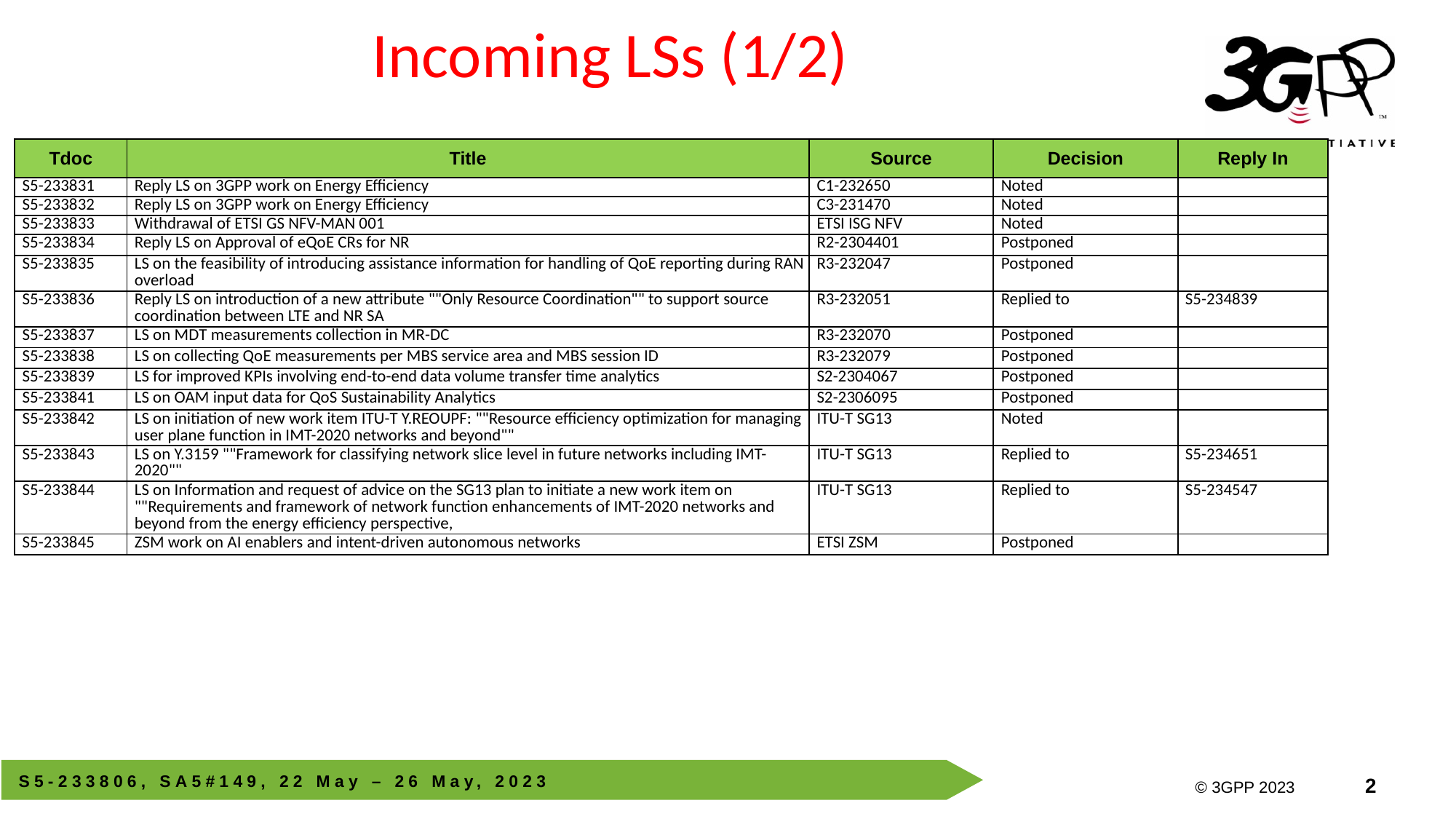

# Incoming LSs (1/2)
| Tdoc | Title | Source | Decision | Reply In |
| --- | --- | --- | --- | --- |
| S5-233831 | Reply LS on 3GPP work on Energy Efficiency | C1-232650 | Noted |  |
| S5-233832 | Reply LS on 3GPP work on Energy Efficiency | C3-231470 | Noted |  |
| S5-233833 | Withdrawal of ETSI GS NFV-MAN 001 | ETSI ISG NFV | Noted |  |
| S5-233834 | Reply LS on Approval of eQoE CRs for NR | R2-2304401 | Postponed |  |
| S5-233835 | LS on the feasibility of introducing assistance information for handling of QoE reporting during RAN overload | R3-232047 | Postponed |  |
| S5-233836 | Reply LS on introduction of a new attribute ""Only Resource Coordination"" to support source coordination between LTE and NR SA | R3-232051 | Replied to | S5-234839 |
| S5-233837 | LS on MDT measurements collection in MR-DC | R3-232070 | Postponed |  |
| S5-233838 | LS on collecting QoE measurements per MBS service area and MBS session ID | R3-232079 | Postponed |  |
| S5-233839 | LS for improved KPIs involving end-to-end data volume transfer time analytics | S2-2304067 | Postponed |  |
| S5-233841 | LS on OAM input data for QoS Sustainability Analytics | S2-2306095 | Postponed |  |
| S5-233842 | LS on initiation of new work item ITU-T Y.REOUPF: ""Resource efficiency optimization for managing user plane function in IMT-2020 networks and beyond"" | ITU-T SG13 | Noted |  |
| S5-233843 | LS on Y.3159 ""Framework for classifying network slice level in future networks including IMT-2020"" | ITU-T SG13 | Replied to | S5-234651 |
| S5-233844 | LS on Information and request of advice on the SG13 plan to initiate a new work item on ""Requirements and framework of network function enhancements of IMT-2020 networks and beyond from the energy efficiency perspective, | ITU-T SG13 | Replied to | S5-234547 |
| S5-233845 | ZSM work on AI enablers and intent-driven autonomous networks | ETSI ZSM | Postponed |  |